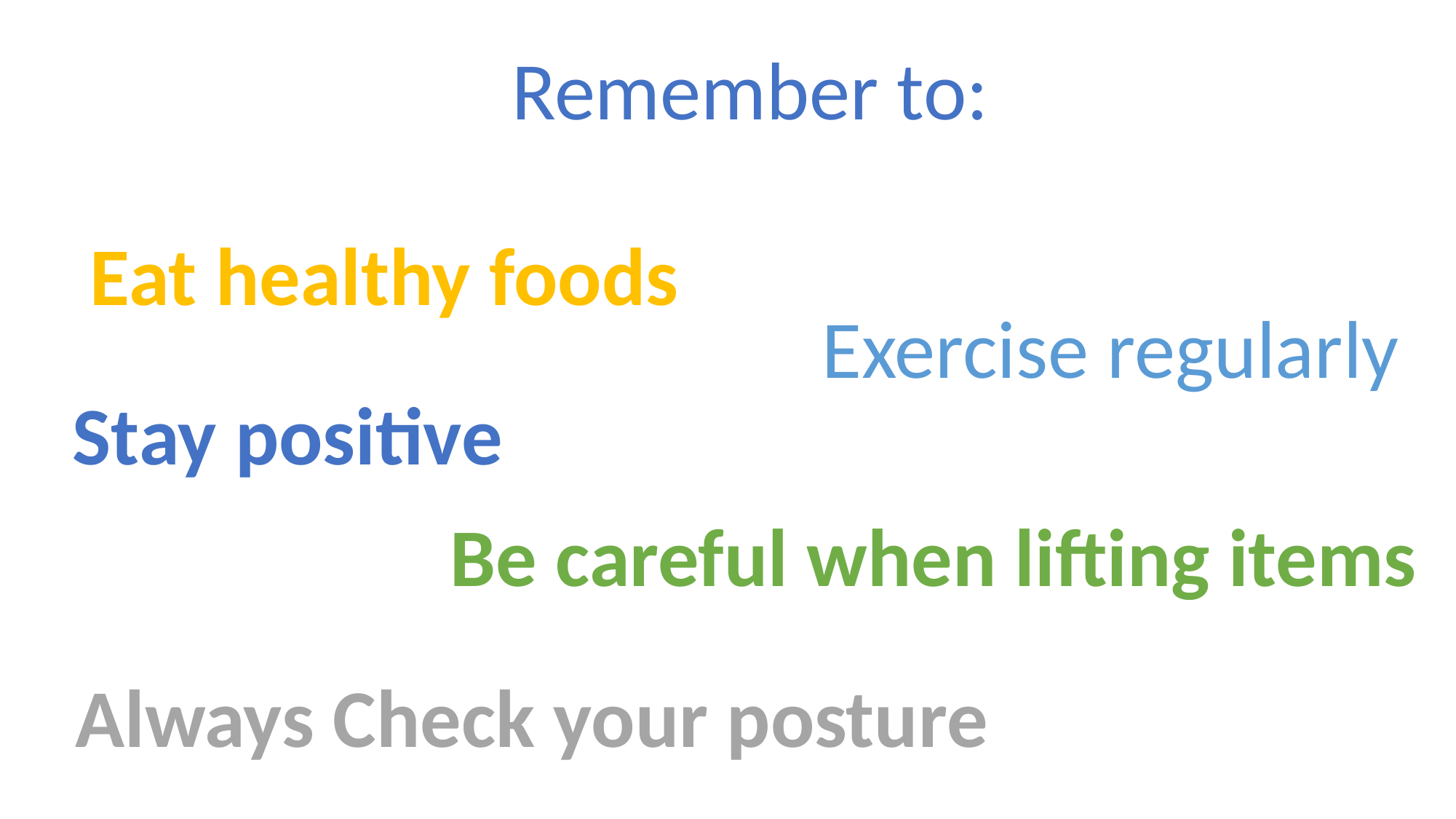

Remember to:
Eat healthy foods
Exercise regularly
Stay positive
Be careful when lifting items
Always Check your posture